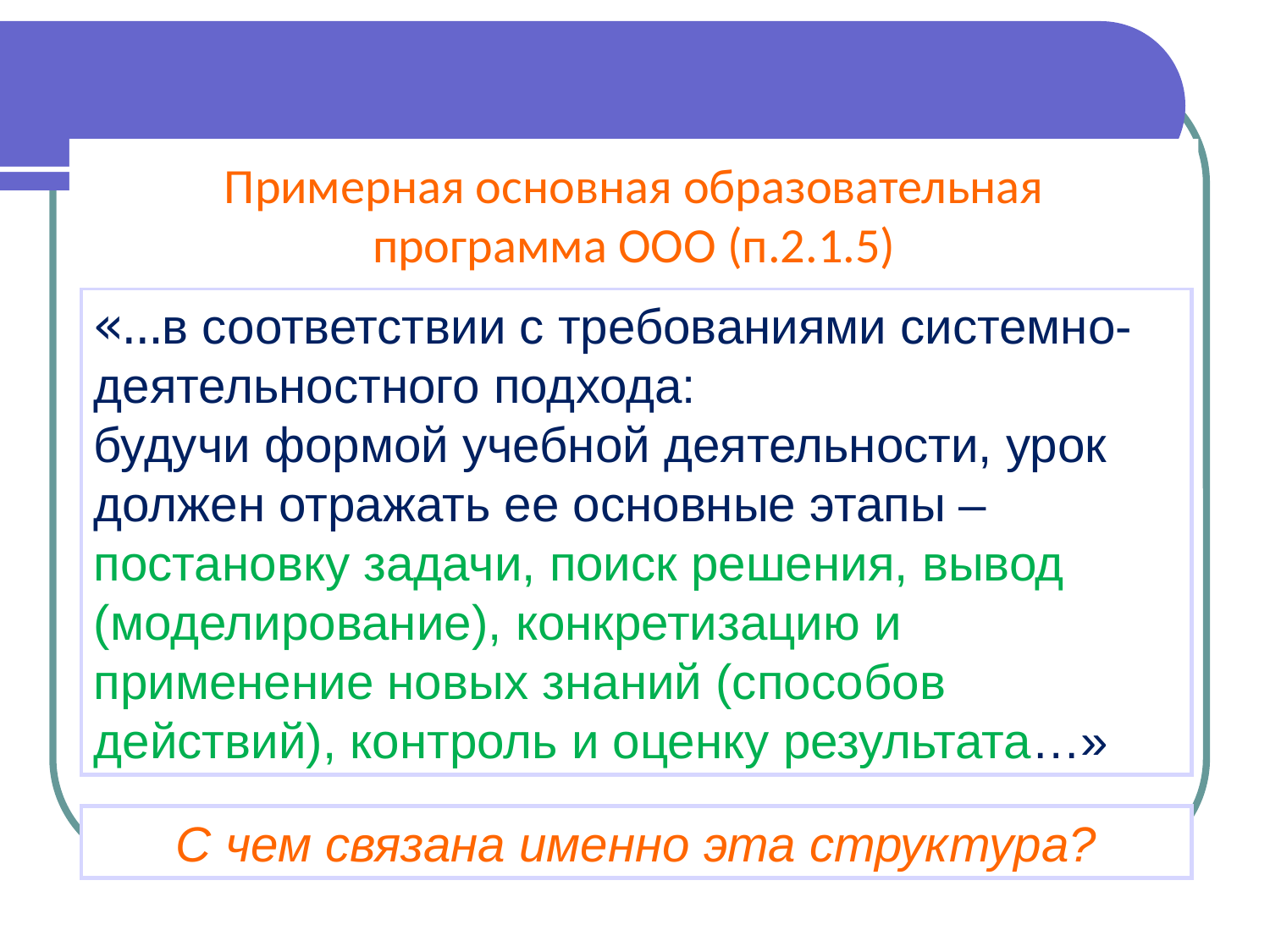

Примерная основная образовательная
программа ООО (п.2.1.5)
«…в соответствии с требованиями системно-деятельностного подхода:
будучи формой учебной деятельности, урок должен отражать ее основные этапы –
постановку задачи, поиск решения, вывод (моделирование), конкретизацию и
применение новых знаний (способов действий), контроль и оценку результата…»
С чем связана именно эта структура?